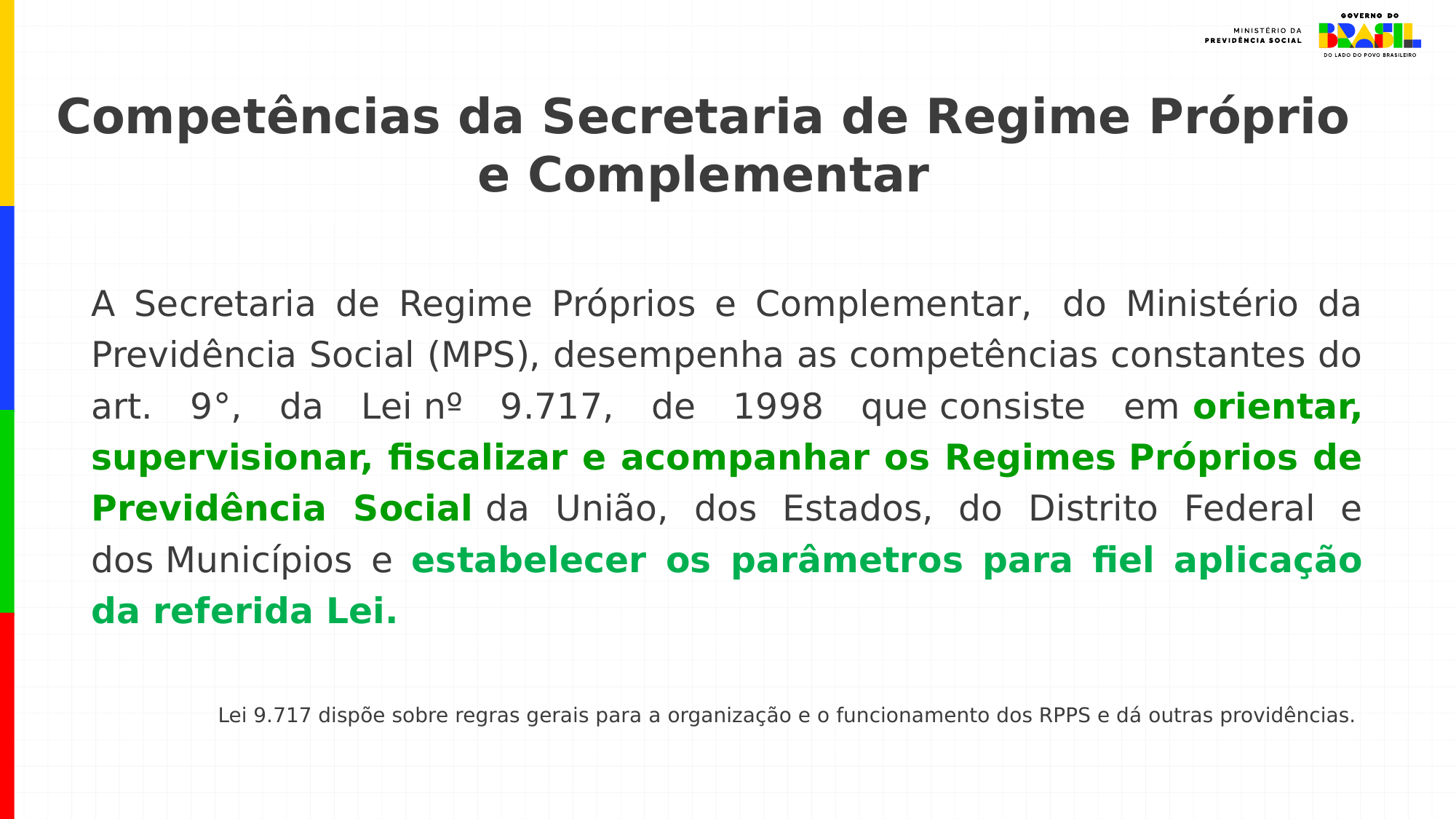

# Competências da Secretaria de Regime Próprio e Complementar
A Secretaria de Regime Próprios e Complementar,  do Ministério da Previdência Social (MPS), desempenha as competências constantes do art. 9°, da Lei nº 9.717, de 1998 que consiste em orientar, supervisionar, fiscalizar e acompanhar os Regimes Próprios de Previdência Social da União, dos Estados, do Distrito Federal e dos Municípios e estabelecer os parâmetros para fiel aplicação da referida Lei.

Lei 9.717 dispõe sobre regras gerais para a organização e o funcionamento dos RPPS e dá outras providências.